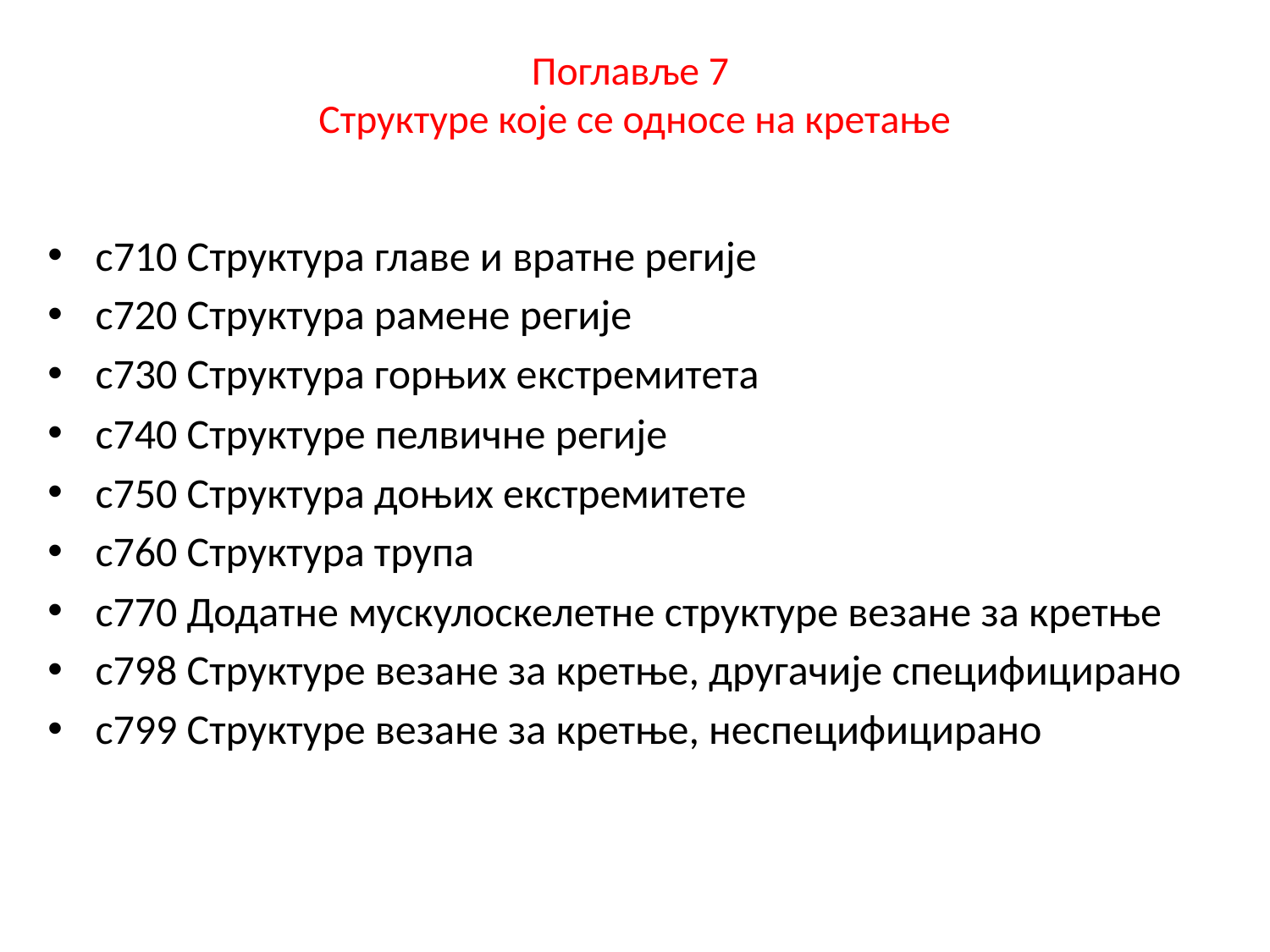

# Поглавље 7 Структуре које се односе на кретање
с710 Структура главе и вратне регије
с720 Структура рамене регије
с730 Структура горњих екстремитета
с740 Структуре пелвичне регије
с750 Структура доњих екстремитете
с760 Структура трупа
с770 Додатне мускулоскелетне структуре везане за кретње
с798 Структуре везане за кретње, другачије специфицирано
с799 Структуре везане за кретње, неспецифицирано